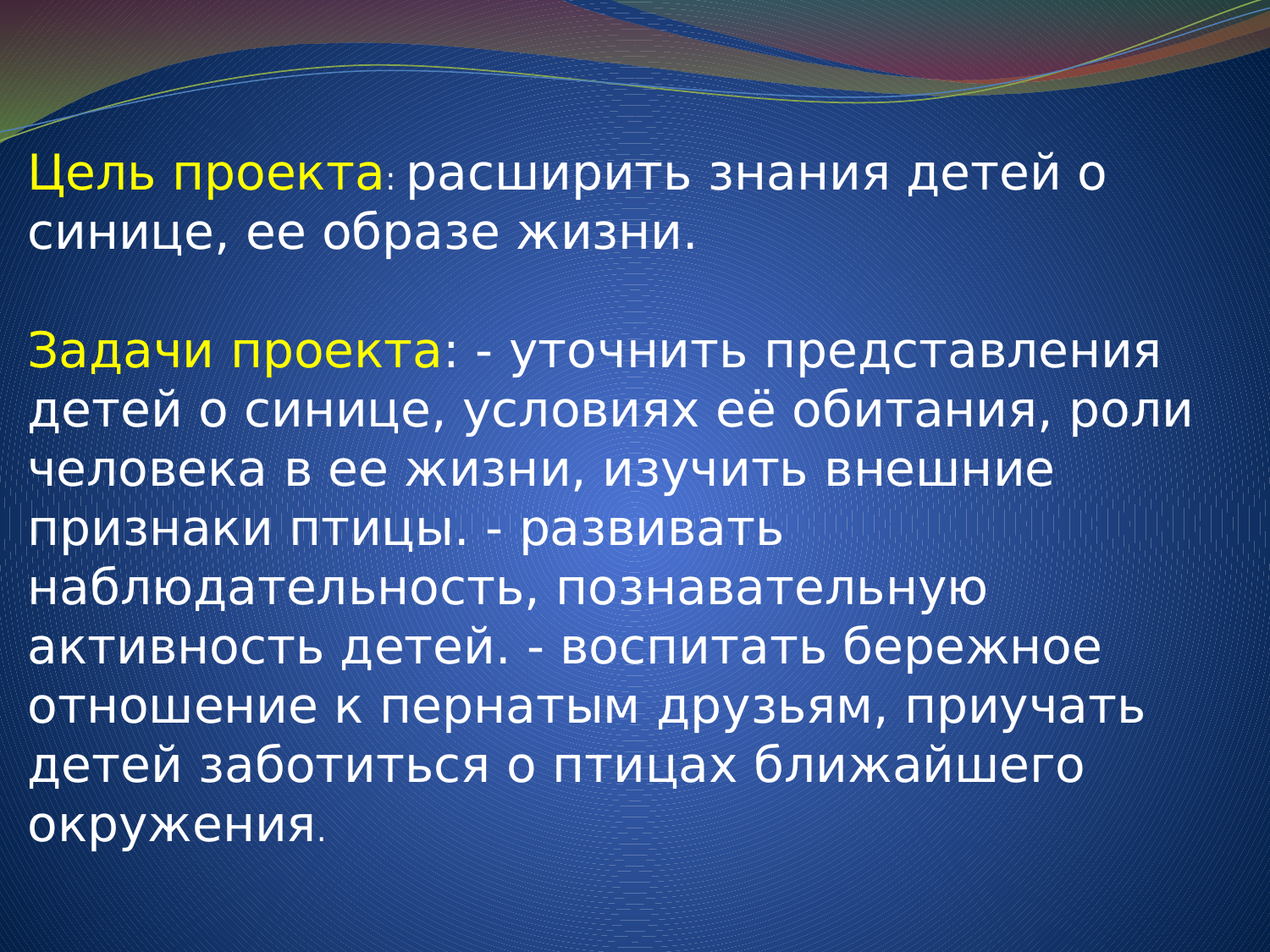

Цель проекта: расширить знания детей о синице, ее образе жизни.

Задачи проекта: - уточнить представления детей о синице, условиях её обитания, роли человека в ее жизни, изучить внешние признаки птицы. - развивать   наблюдательность, познавательную активность детей. - воспитать бережное отношение к пернатым друзьям, приучать детей заботиться о птицах ближайшего окружения.